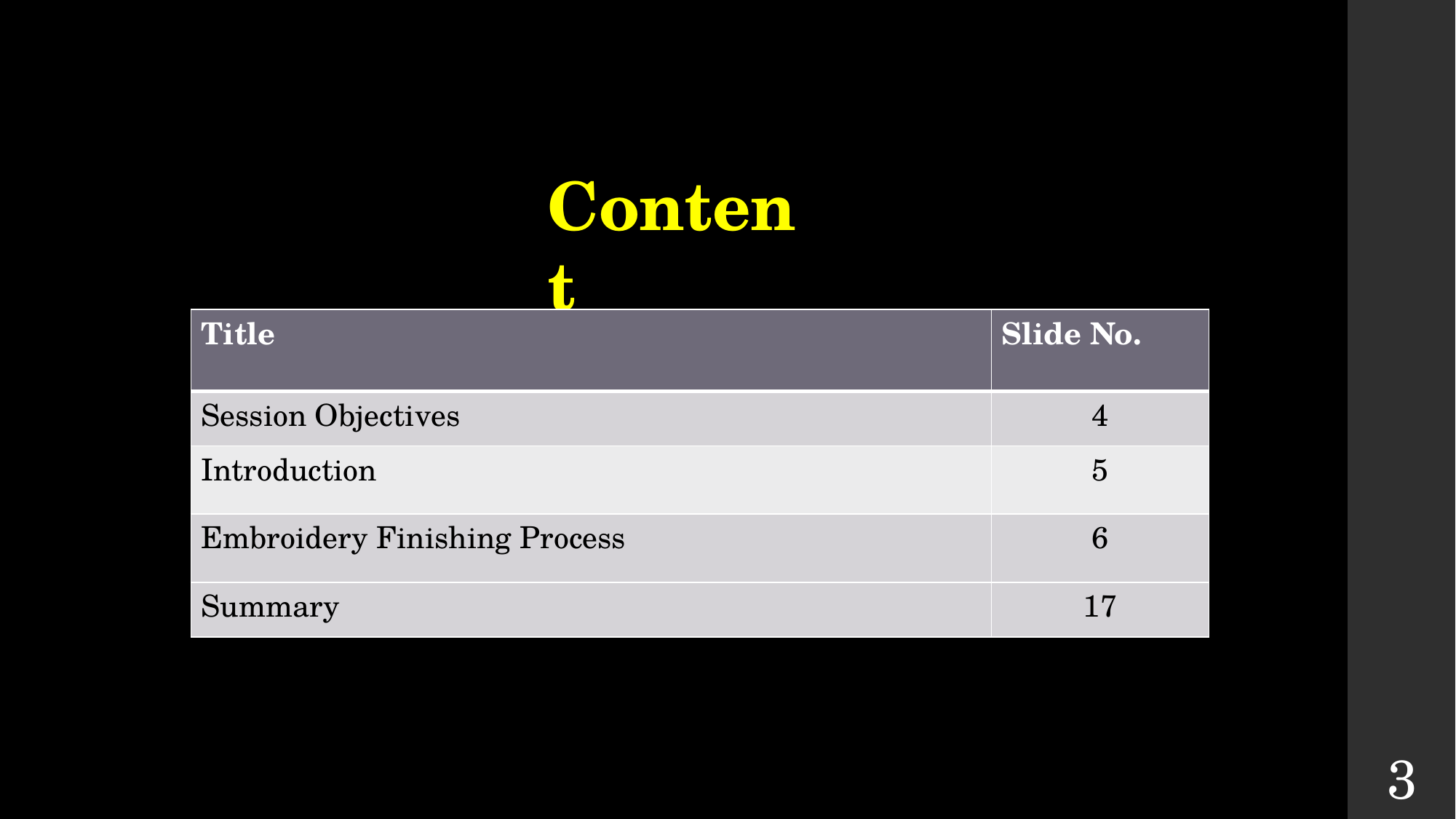

Content
| Title | Slide No. |
| --- | --- |
| Session Objectives | 4 |
| Introduction | 5 |
| Embroidery Finishing Process | 6 |
| Summary | 17 |
3